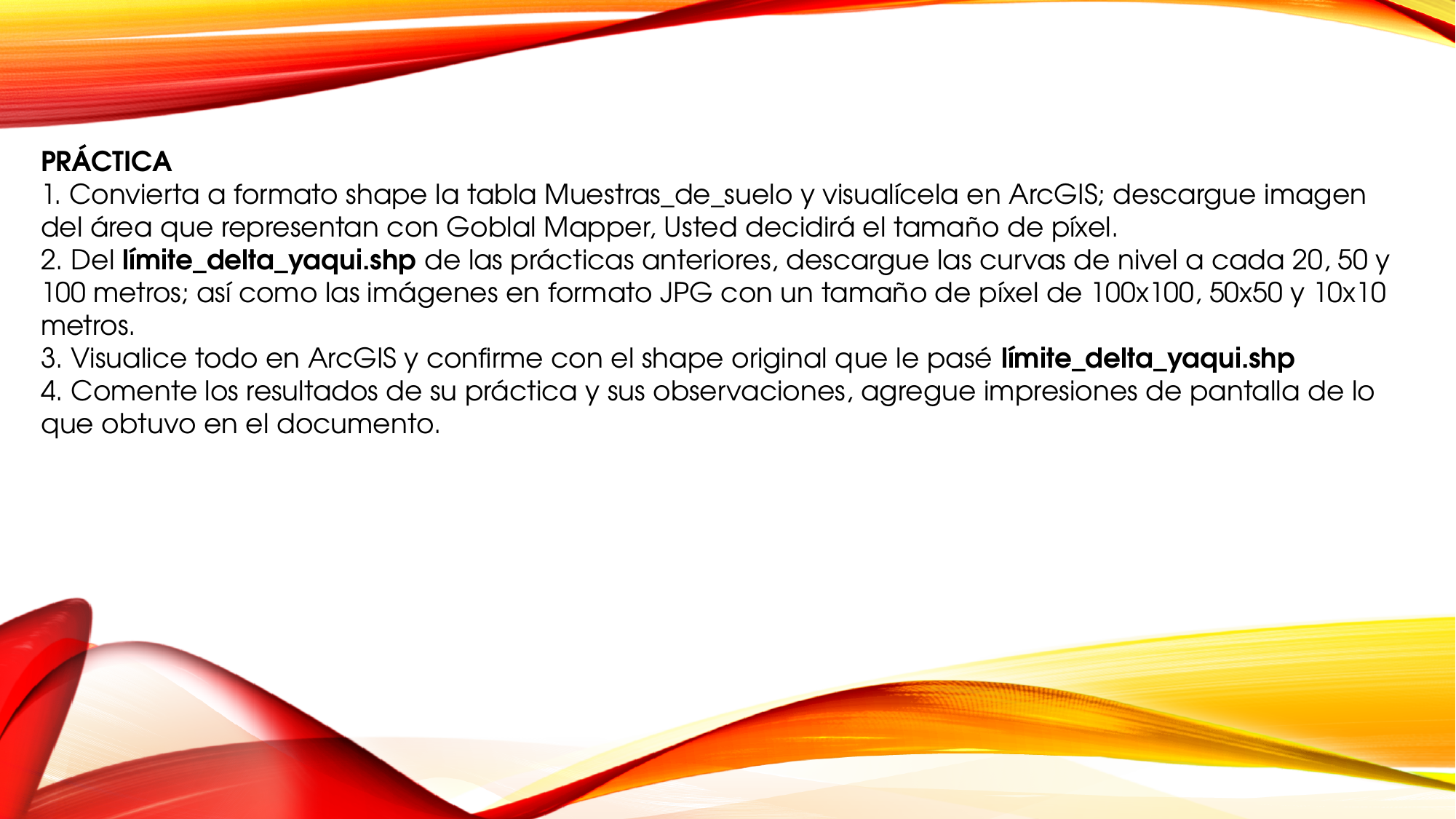

PRÁCTICA
1. Convierta a formato shape la tabla Muestras_de_suelo y visualícela en ArcGIS; descargue imagen del área que representan con Goblal Mapper, Usted decidirá el tamaño de píxel.
2. Del límite_delta_yaqui.shp de las prácticas anteriores, descargue las curvas de nivel a cada 20, 50 y 100 metros; así como las imágenes en formato JPG con un tamaño de píxel de 100x100, 50x50 y 10x10 metros.
3. Visualice todo en ArcGIS y confirme con el shape original que le pasé límite_delta_yaqui.shp
4. Comente los resultados de su práctica y sus observaciones, agregue impresiones de pantalla de lo que obtuvo en el documento.